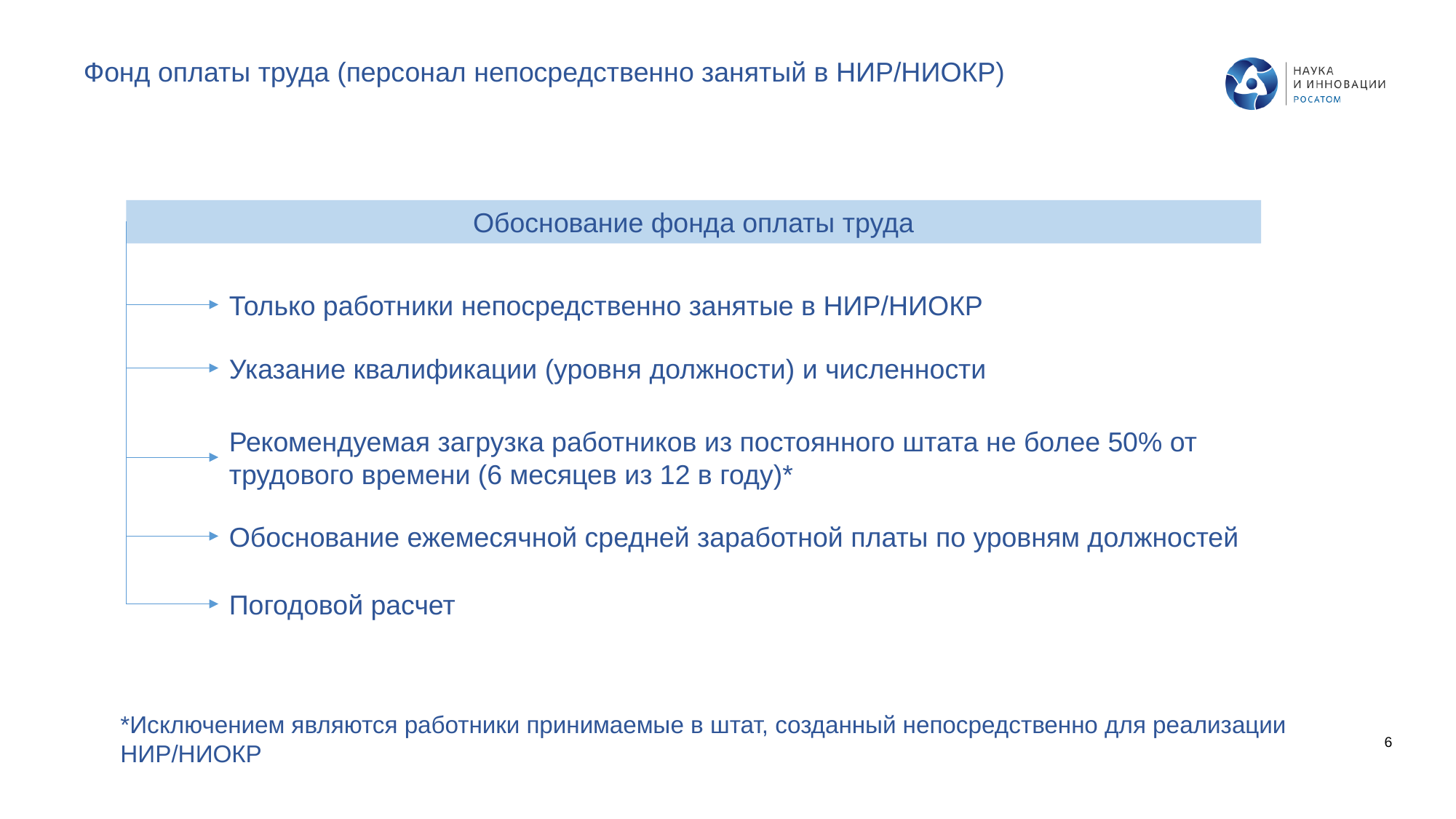

Фонд оплаты труда (персонал непосредственно занятый в НИР/НИОКР)
Обоснование фонда оплаты труда
Только работники непосредственно занятые в НИР/НИОКР
Указание квалификации (уровня должности) и численности
Рекомендуемая загрузка работников из постоянного штата не более 50% от трудового времени (6 месяцев из 12 в году)*
Обоснование ежемесячной средней заработной платы по уровням должностей
Погодовой расчет
*Исключением являются работники принимаемые в штат, созданный непосредственно для реализации НИР/НИОКР